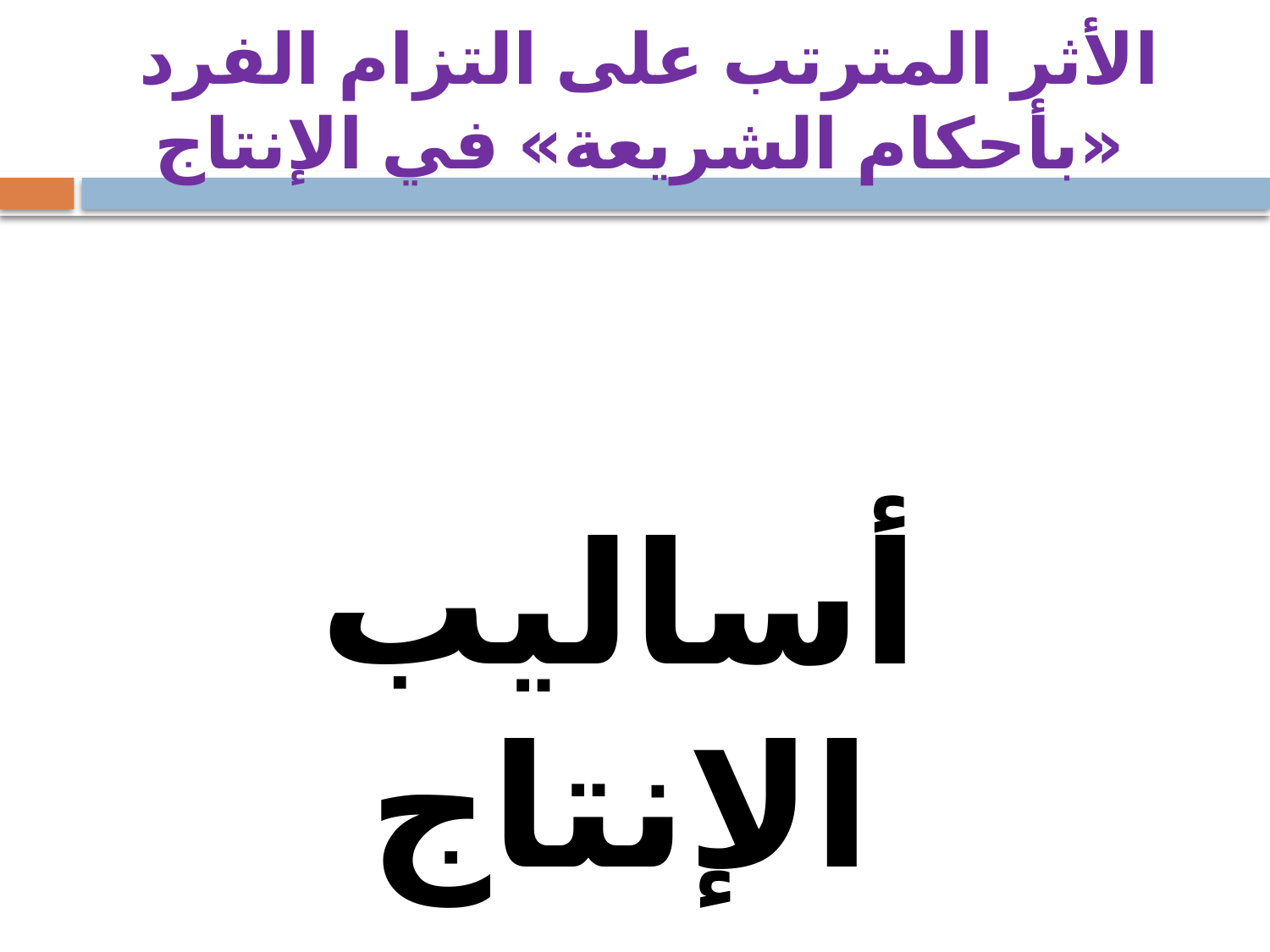

# الأثر المترتب على التزام الفرد «بأحكام الشريعة» في الإنتاج

أساليب الإنتاج